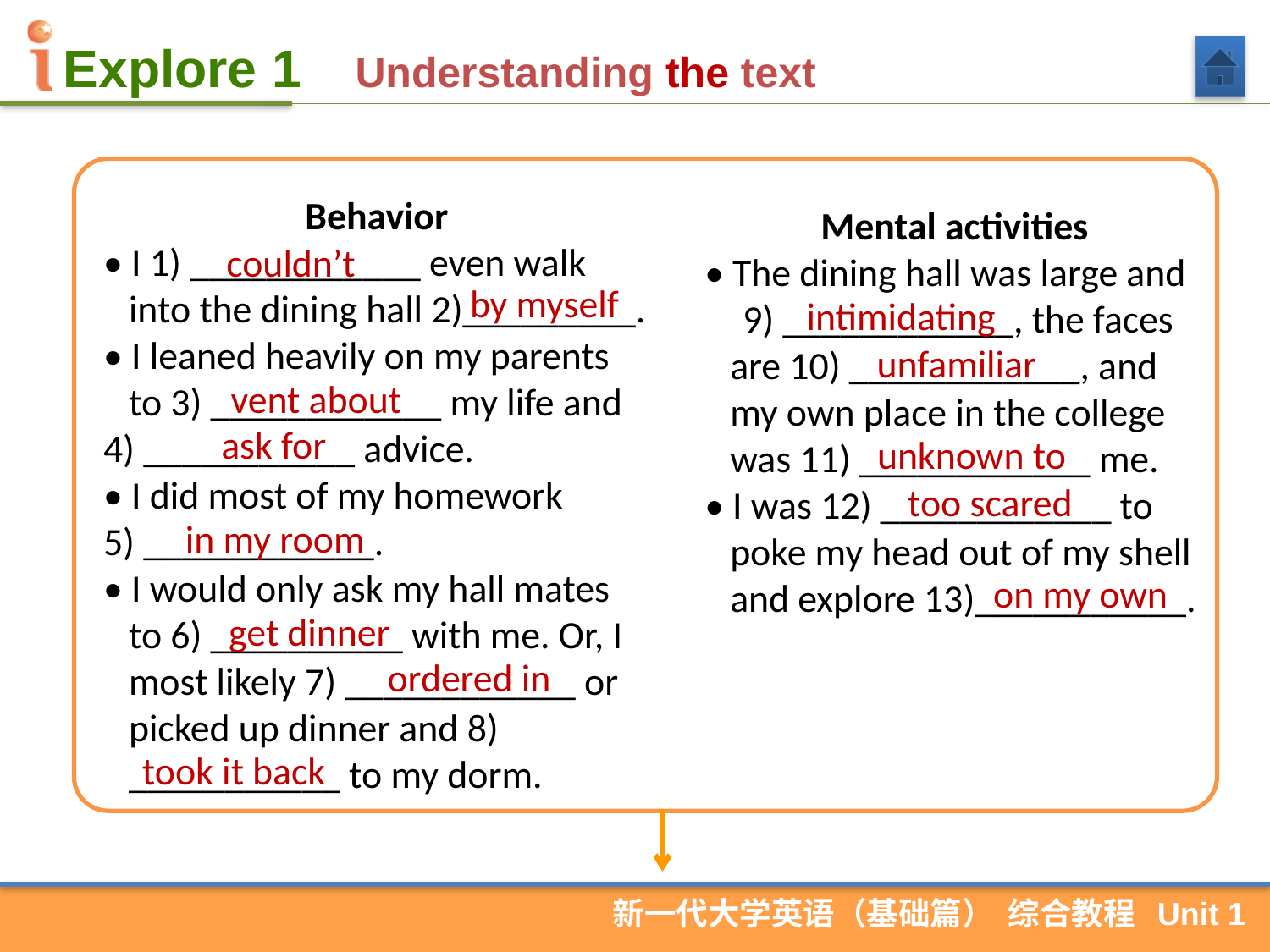

Understanding the text

Behavior
• I 1) ____________ even walk into the dining hall 2)_________.
• I leaned heavily on my parents to 3) ____________ my life and
4) ___________ advice.
• I did most of my homework
5) ____________.
• I would only ask my hall mates to 6) __________ with me. Or, I most likely 7) ____________ or picked up dinner and 8) ___________ to my dorm.
Mental activities
• The dining hall was large and
9) ____________, the faces are 10) ____________, and my own place in the college was 11) ____________ me.
• I was 12) ____________ to poke my head out of my shell and explore 13)___________.
couldn’t
by myself
intimidating
unfamiliar
vent about
ask for
unknown to
too scared
in my room
on my own
get dinner
ordered in
took it back